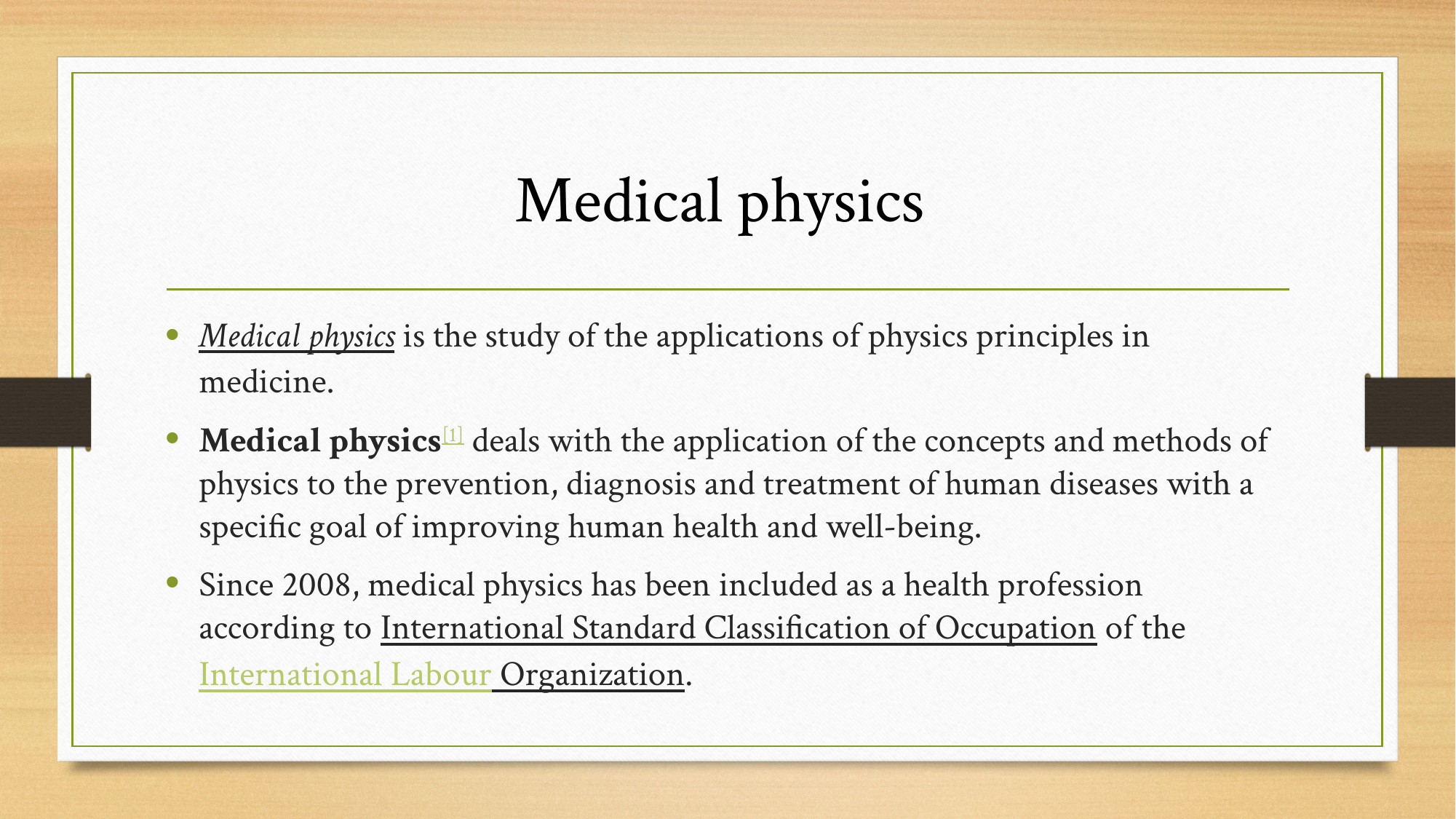

# Medical physics
Medical physics is the study of the applications of physics principles in medicine.
Medical physics[1] deals with the application of the concepts and methods of physics to the prevention, diagnosis and treatment of human diseases with a specific goal of improving human health and well-being.
Since 2008, medical physics has been included as a health profession according to International Standard Classification of Occupation of the International Labour Organization.